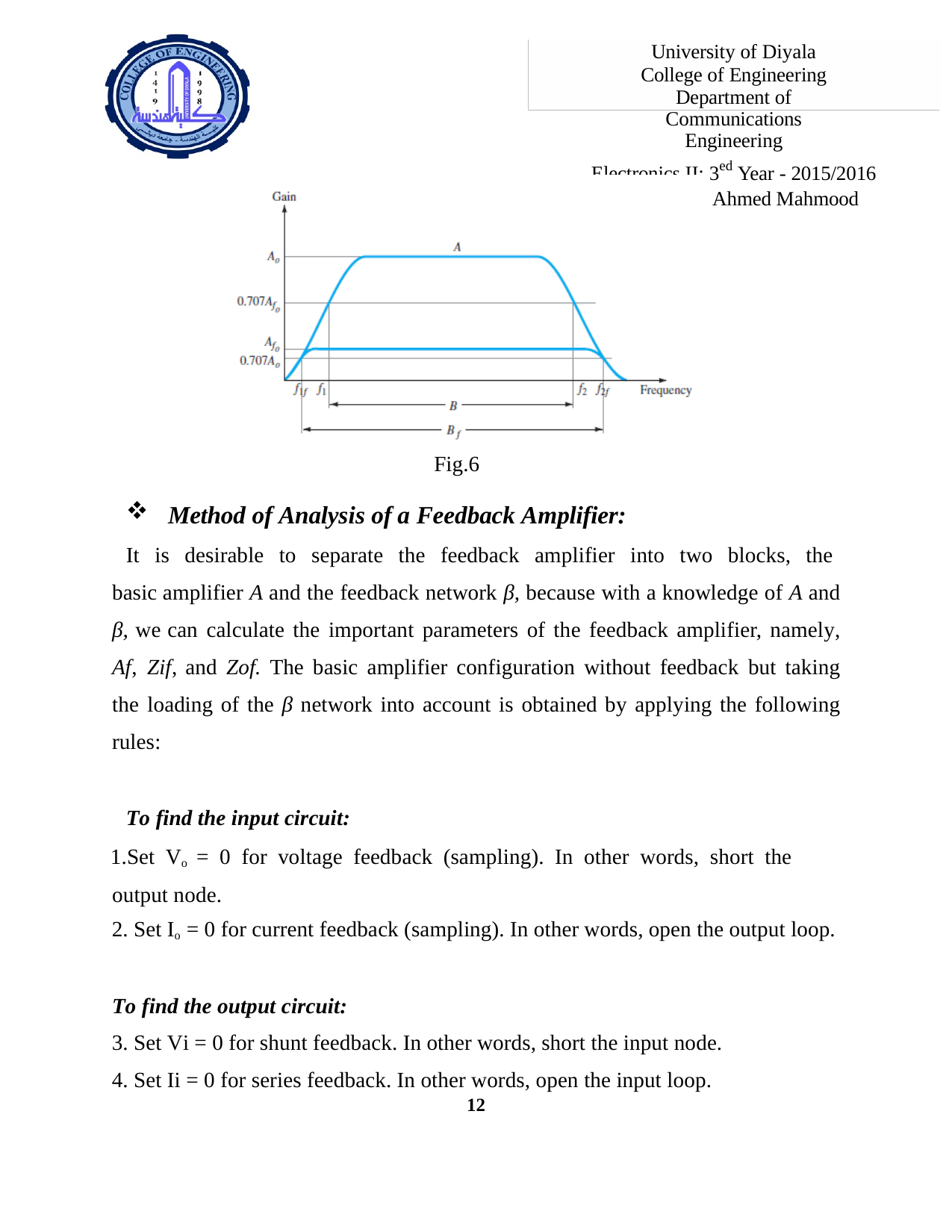

University of Diyala College of Engineering
Department of Communications Engineering
Electronics II: 3ed Year - 2015/2016 By: Hussein Ahmed Mahmood

Fig.6

Method of Analysis of a Feedback Amplifier:
It  is  desirable  to  separate  the  feedback  amplifier  into  two  blocks,  the  basic amplifier A and the feedback network β, because with a knowledge of A and β, we can calculate the important parameters of the feedback amplifier, namely, Af, Zif, and Zof. The basic amplifier configuration without feedback but taking the loading of the β network into account is obtained by applying the following rules:

To find the input circuit:
Set  Vo   =  0  for  voltage  feedback  (sampling).  In  other  words,  short  the  output node.

Set Io  = 0 for current feedback (sampling). In other words, open the output loop.

To find the output circuit:

Set Vi = 0 for shunt feedback. In other words, short the input node.

Set Ii = 0 for series feedback. In other words, open the input loop.

12